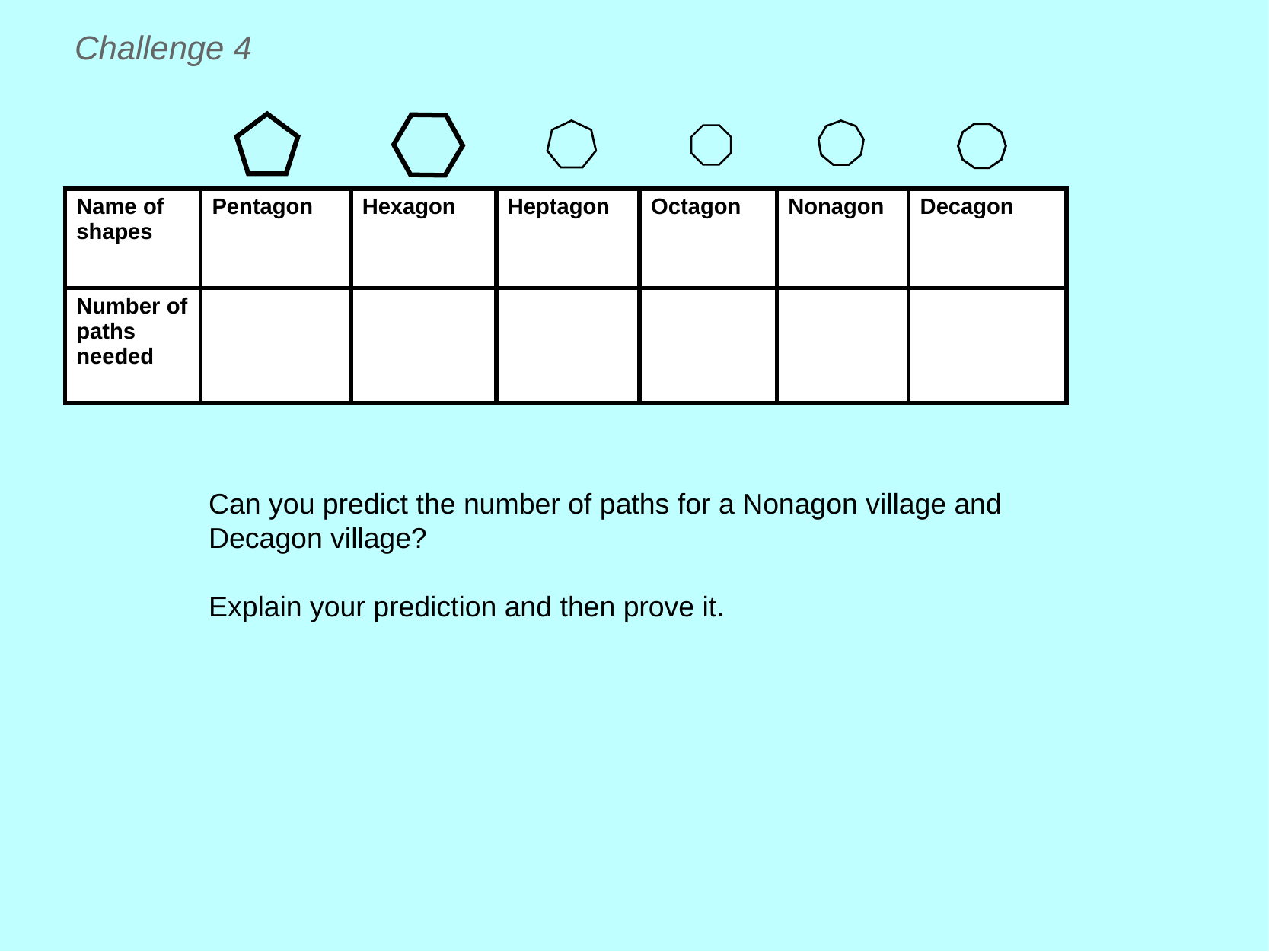

Challenge 4

| Name of  ​shapes | Pentagon | Hexagon | Heptagon | Octagon | Nonagon | Decagon |
| --- | --- | --- | --- | --- | --- | --- |
| Number  ​of paths  ​needed |  |  |  |  |  |  |
Can you predict the number of paths for a Nonagon village and Decagon village?

Explain your prediction and then prove it.